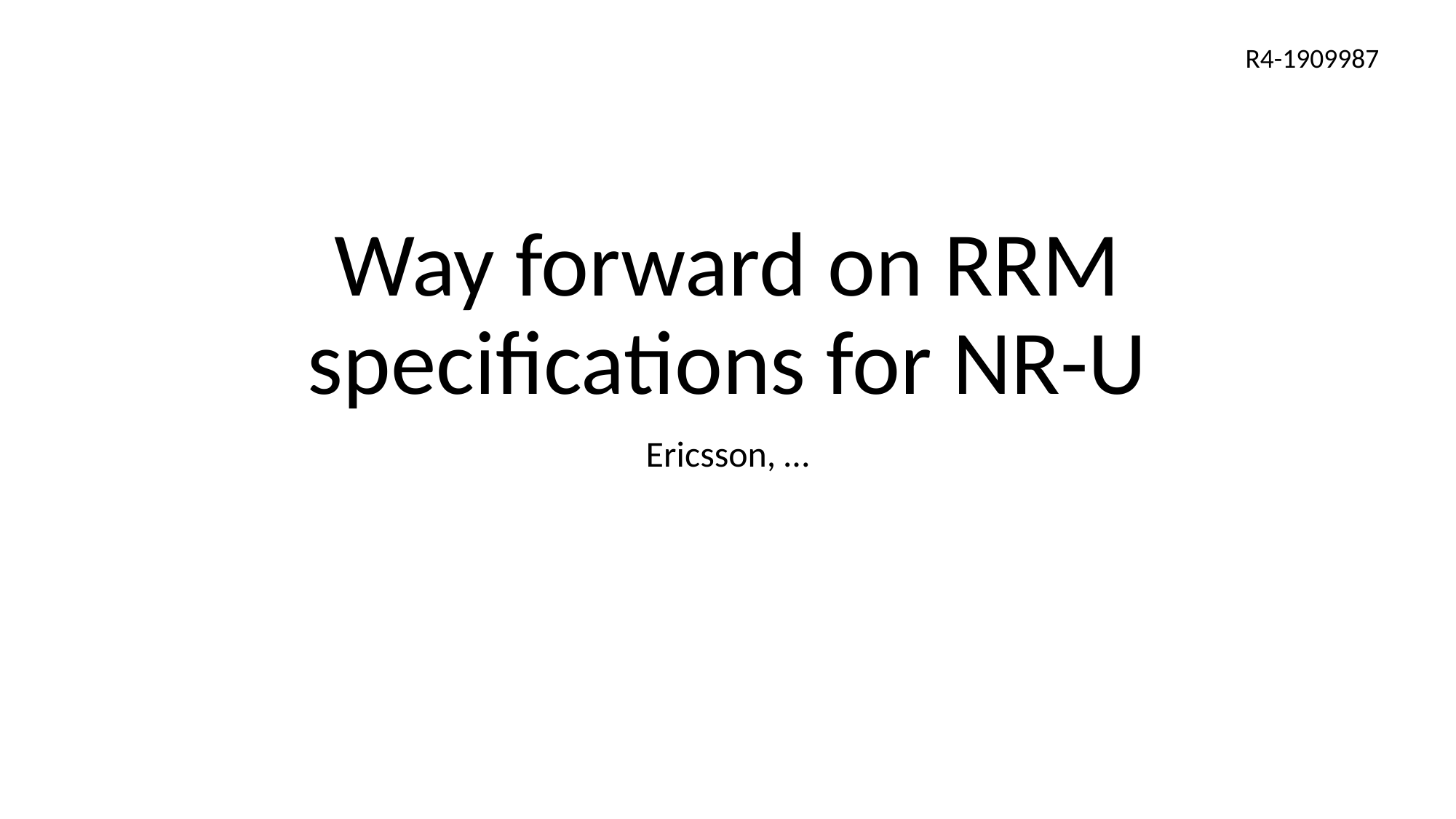

R4-1909987
# Way forward on RRM specifications for NR-U
Ericsson, …